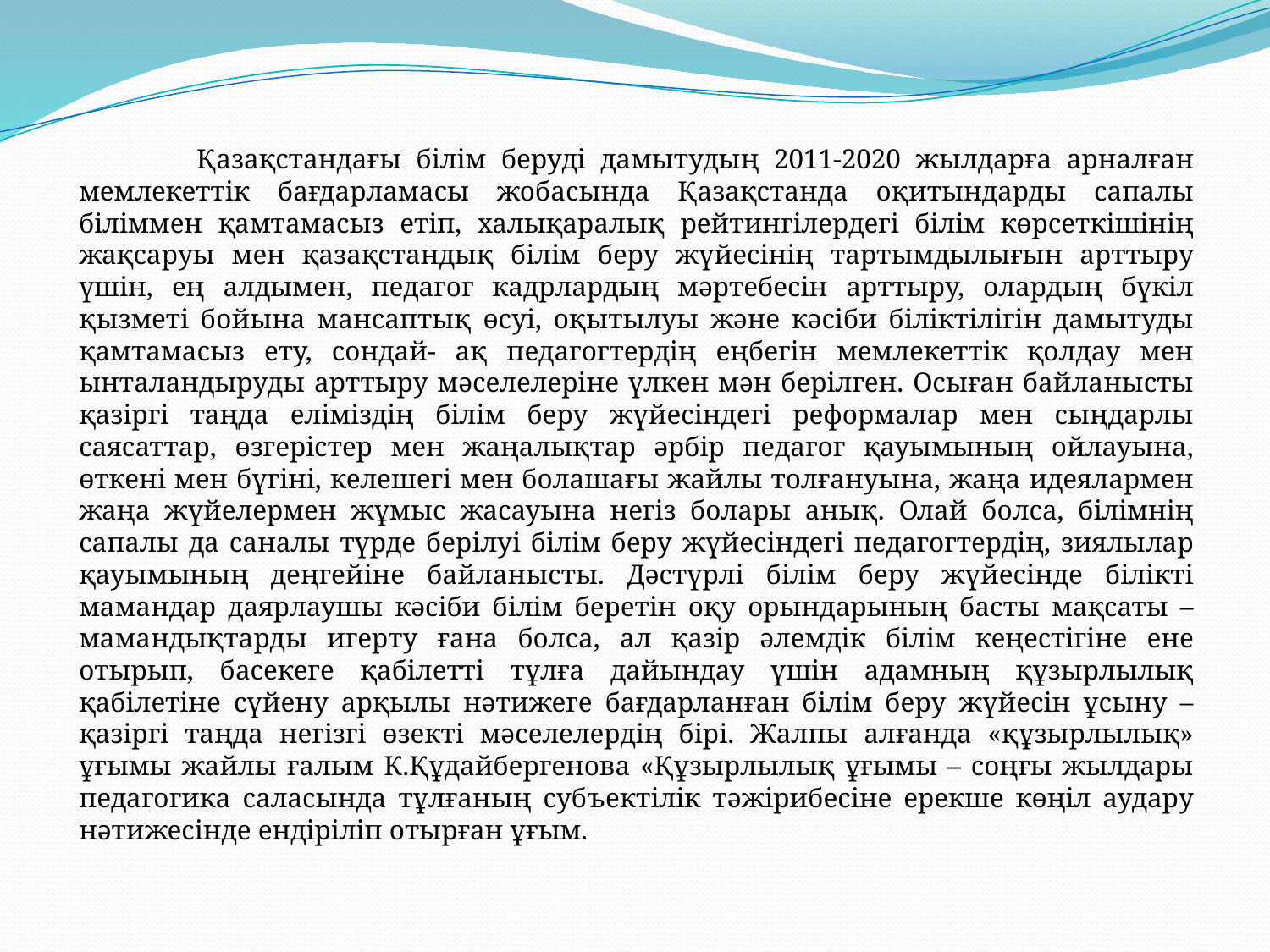

Қазақстандағы білім беруді дамытудың 2011-2020 жылдарға арналған мемлекеттік бағдарламасы жобасында Қазақстанда оқитындарды сапалы біліммен қамтамасыз етіп, халықаралық рейтингілердегі білім көрсеткішінің жақсаруы мен қазақстандық білім беру жүйесінің тартымдылығын арттыру үшін, ең алдымен, педагог кадрлардың мәртебесін арттыру, олардың бүкіл қызметі бойына мансаптық өсуі, оқытылуы және кәсіби біліктілігін дамытуды қамтамасыз ету, сондай- ақ педагогтердің еңбегін мемлекеттік қолдау мен ынталандыруды арттыру мәселелеріне үлкен мән берілген. Осыған байланысты қазіргі таңда еліміздің білім беру жүйесіндегі реформалар мен сыңдарлы саясаттар, өзгерістер мен жаңалықтар әрбір педагог қауымының ойлауына, өткені мен бүгіні, келешегі мен болашағы жайлы толғануына, жаңа идеялармен жаңа жүйелермен жұмыс жасауына негіз болары анық. Олай болса, білімнің сапалы да саналы түрде берілуі білім беру жүйесіндегі педагогтердің, зиялылар қауымының деңгейіне байланысты. Дәстүрлі білім беру жүйесінде білікті мамандар даярлаушы кәсіби білім беретін оқу орындарының басты мақсаты – мамандықтарды игерту ғана болса, ал қазір әлемдік білім кеңестігіне ене отырып, басекеге қабілетті тұлға дайындау үшін адамның құзырлылық қабілетіне сүйену арқылы нәтижеге бағдарланған білім беру жүйесін ұсыну – қазіргі таңда негізгі өзекті мәселелердің бірі. Жалпы алғанда «құзырлылық» ұғымы жайлы ғалым К.Құдайбергенова «Құзырлылық ұғымы – соңғы жылдары педагогика саласында тұлғаның субъектілік тәжірибесіне ерекше көңіл аудару нәтижесінде ендіріліп отырған ұғым.